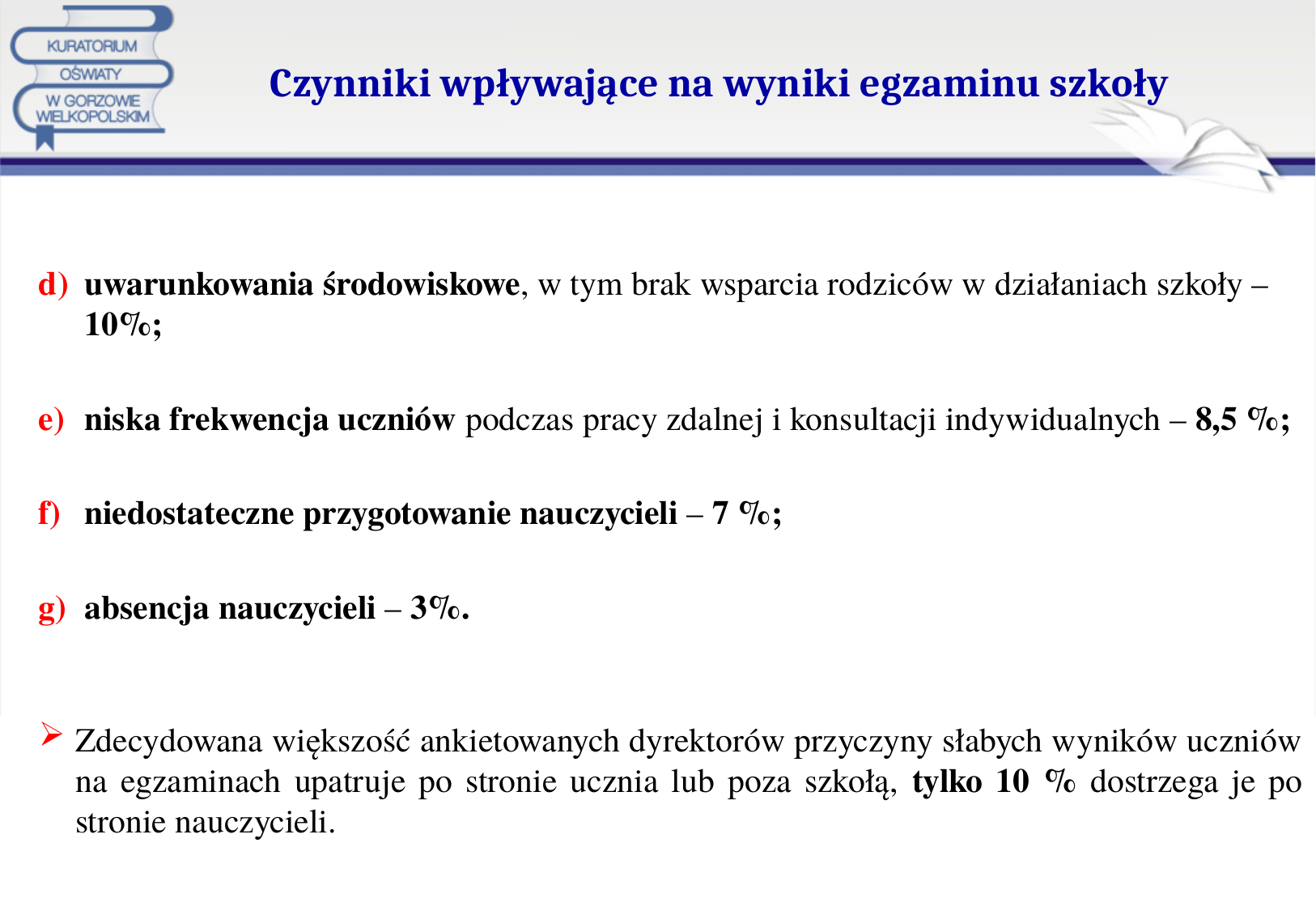

# Czynniki wpływające na wyniki egzaminu szkoły
uwarunkowania środowiskowe, w tym brak wsparcia rodziców w działaniach szkoły – 10%;

niska frekwencja uczniów podczas pracy zdalnej i konsultacji indywidualnych – 8,5 %;

niedostateczne przygotowanie nauczycieli – 7 %;

absencja nauczycieli – 3%.

Zdecydowana większość ankietowanych dyrektorów przyczyny słabych wyników uczniów na egzaminach upatruje po stronie ucznia lub poza szkołą, tylko 10 % dostrzega je po stronie nauczycieli.